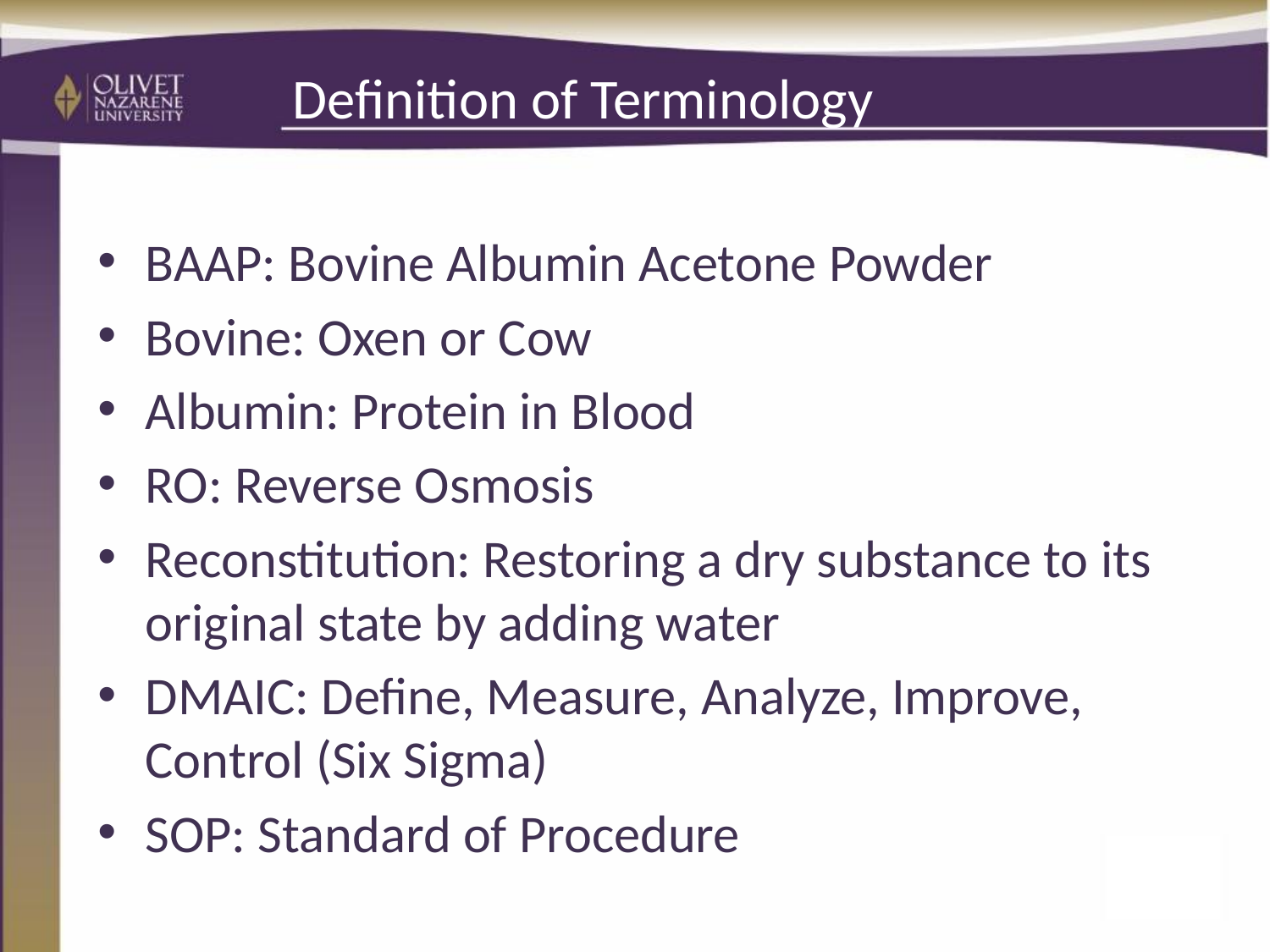

# Definition of Terminology
BAAP: Bovine Albumin Acetone Powder
Bovine: Oxen or Cow
Albumin: Protein in Blood
RO: Reverse Osmosis
Reconstitution: Restoring a dry substance to its original state by adding water
DMAIC: Define, Measure, Analyze, Improve, Control (Six Sigma)
SOP: Standard of Procedure